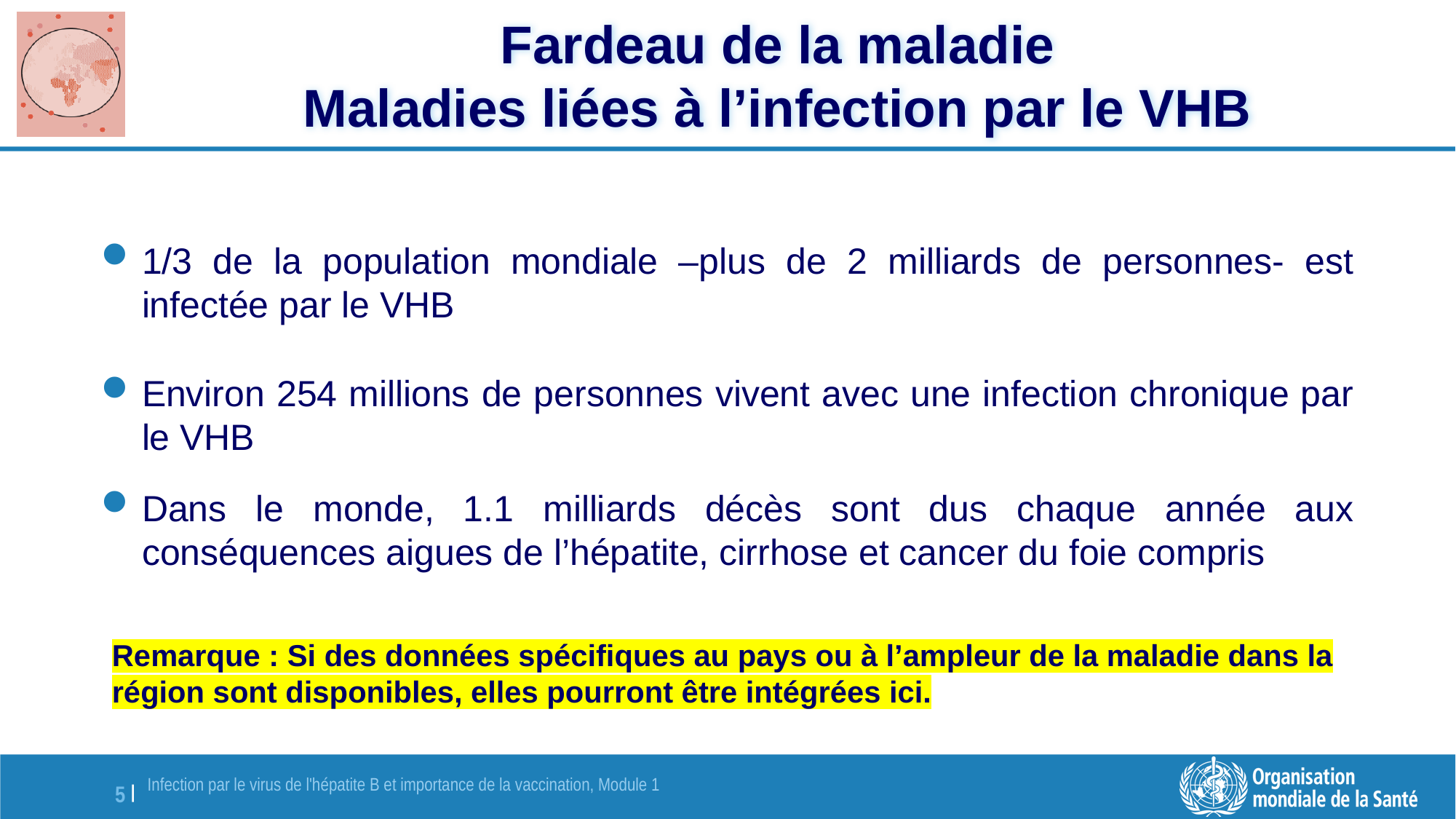

# Fardeau de la maladie Maladies liées à l’infection par le VHB

1/3 de la population mondiale –plus de 2 milliards de personnes- est infectée par le VHB
Environ 254 millions de personnes vivent avec une infection chronique par le VHB
Dans le monde, 1.1 milliards décès sont dus chaque année aux conséquences aigues de l’hépatite, cirrhose et cancer du foie compris
Remarque : Si des données spécifiques au pays ou à l’ampleur de la maladie dans la région sont disponibles, elles pourront être intégrées ici.